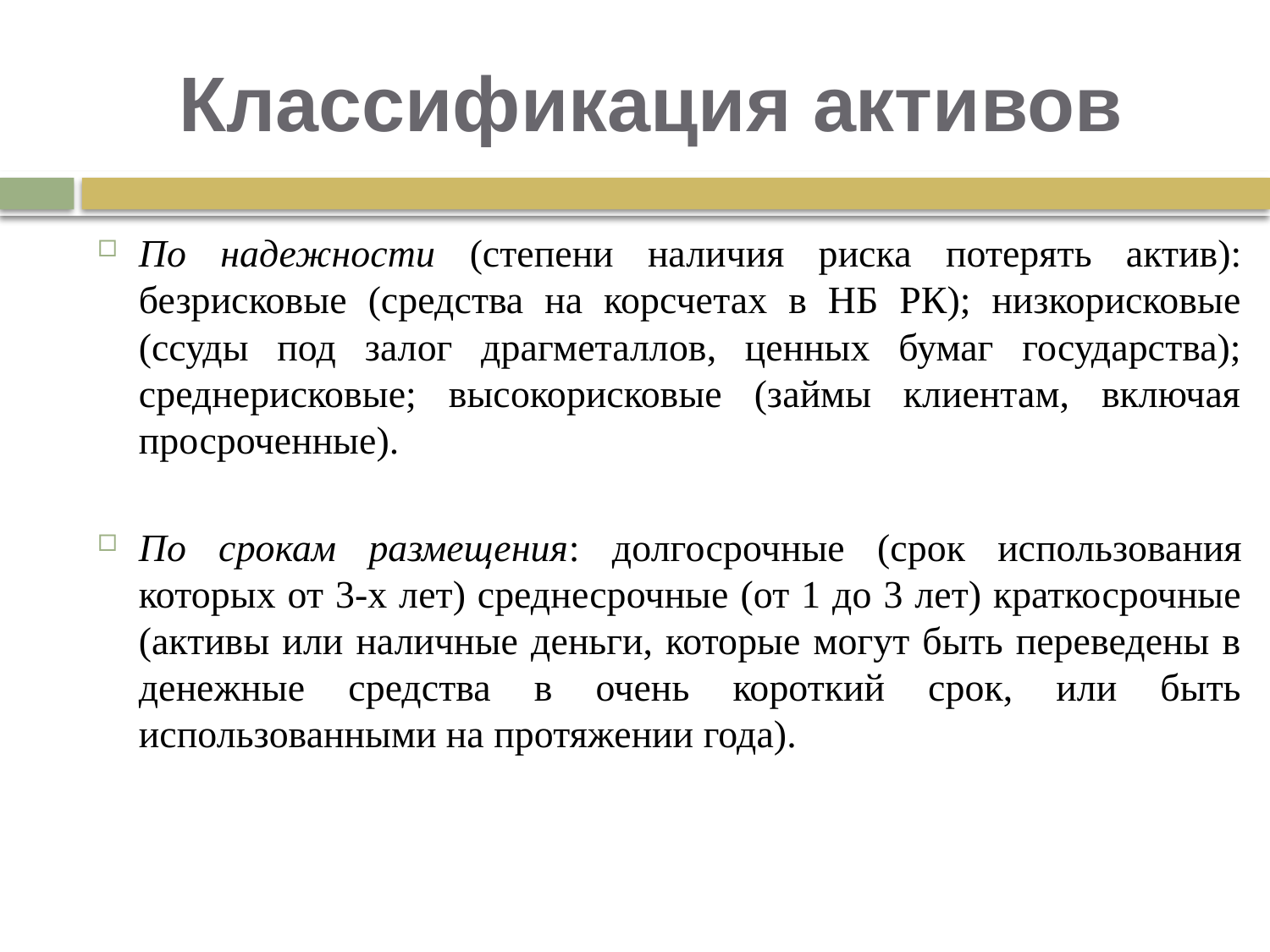

# Классификация активов
По надежности (степени наличия риска потерять актив): безрисковые (средства на корсчетах в НБ РК); низкорисковые (ссуды под залог драгметаллов, ценных бумаг государства); среднерисковые; высокорисковые (займы клиентам, включая просроченные).

По срокам размещения: долгосрочные (срок использования которых от 3-х лет) среднесрочные (от 1 до 3 лет) краткосрочные (активы или наличные деньги, которые могут быть переведены в денежные средства в очень короткий срок, или быть использованными на протяжении года).